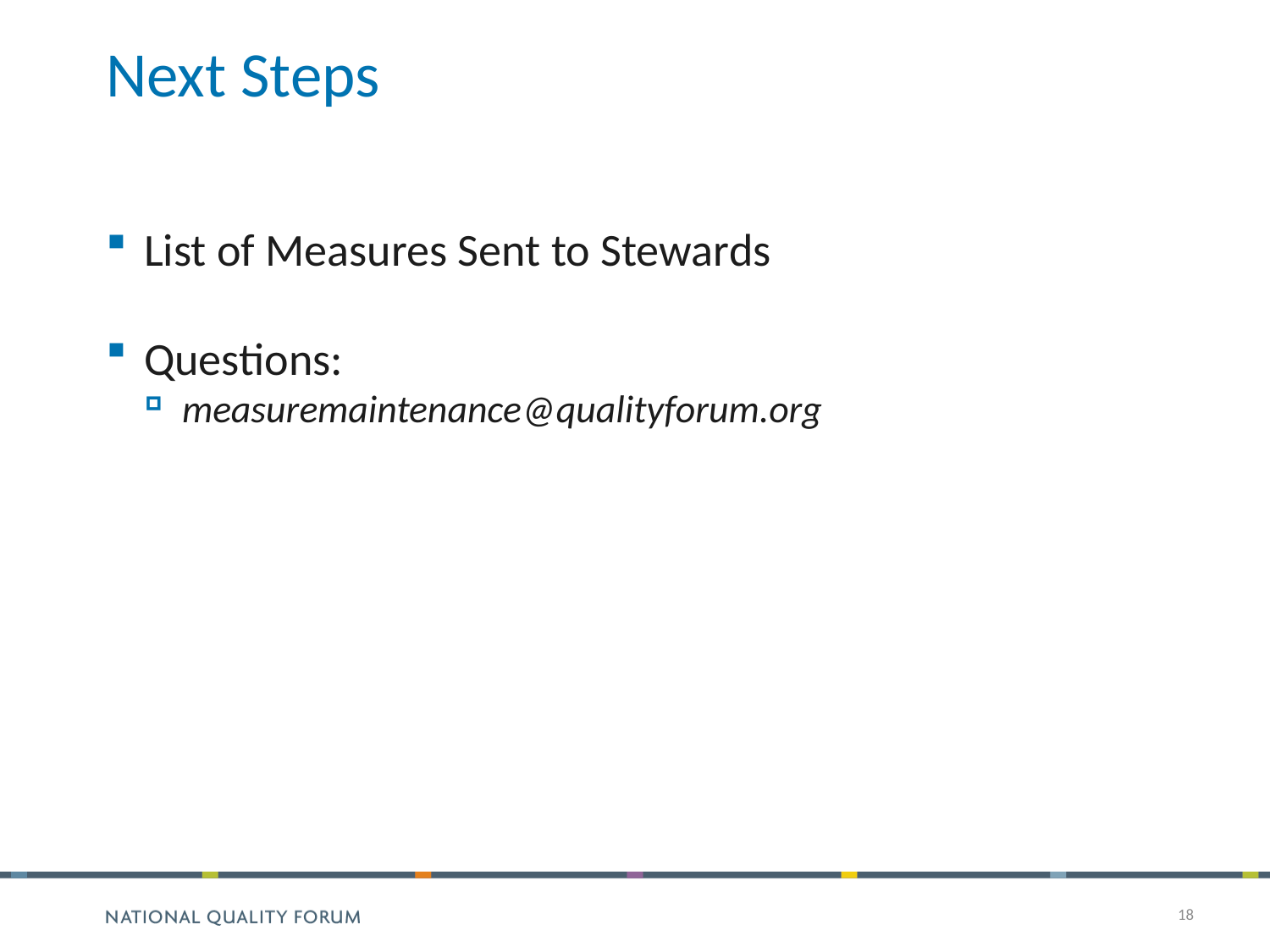

# Next Steps
List of Measures Sent to Stewards

Questions:
measuremaintenance@qualityforum.org
18